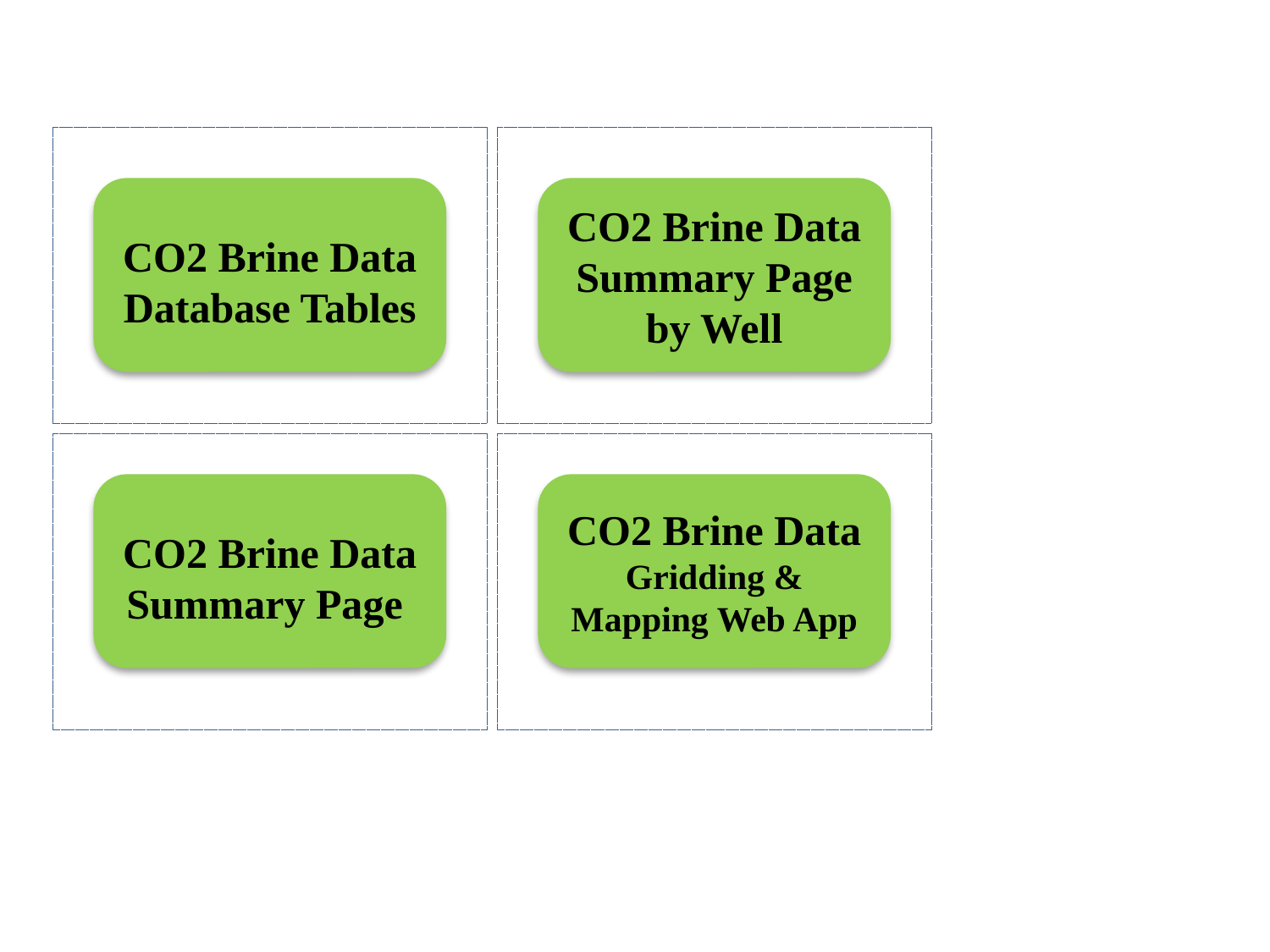

CO2 Brine Data Summary Page by Well
CO2 Brine Data Database Tables

CO2 Brine Data Gridding & Mapping Web App
CO2 Brine Data Summary Page